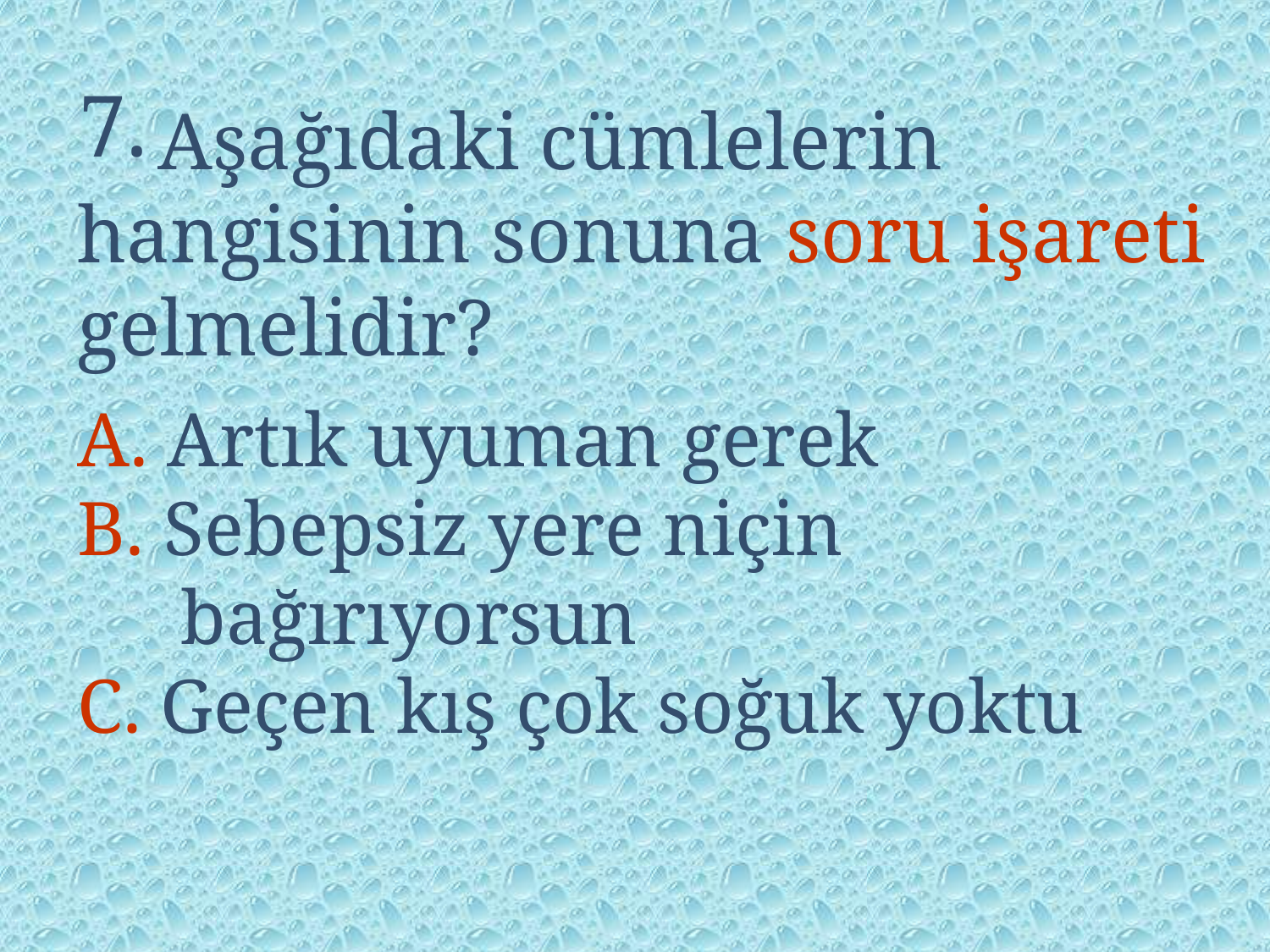

7.
    Aşağıdaki cümlelerin hangisinin sonuna soru işareti gelmelidir?
A. Artık uyuman gerek
B. Sebepsiz yere niçin bağırıyorsun
C. Geçen kış çok soğuk yoktu